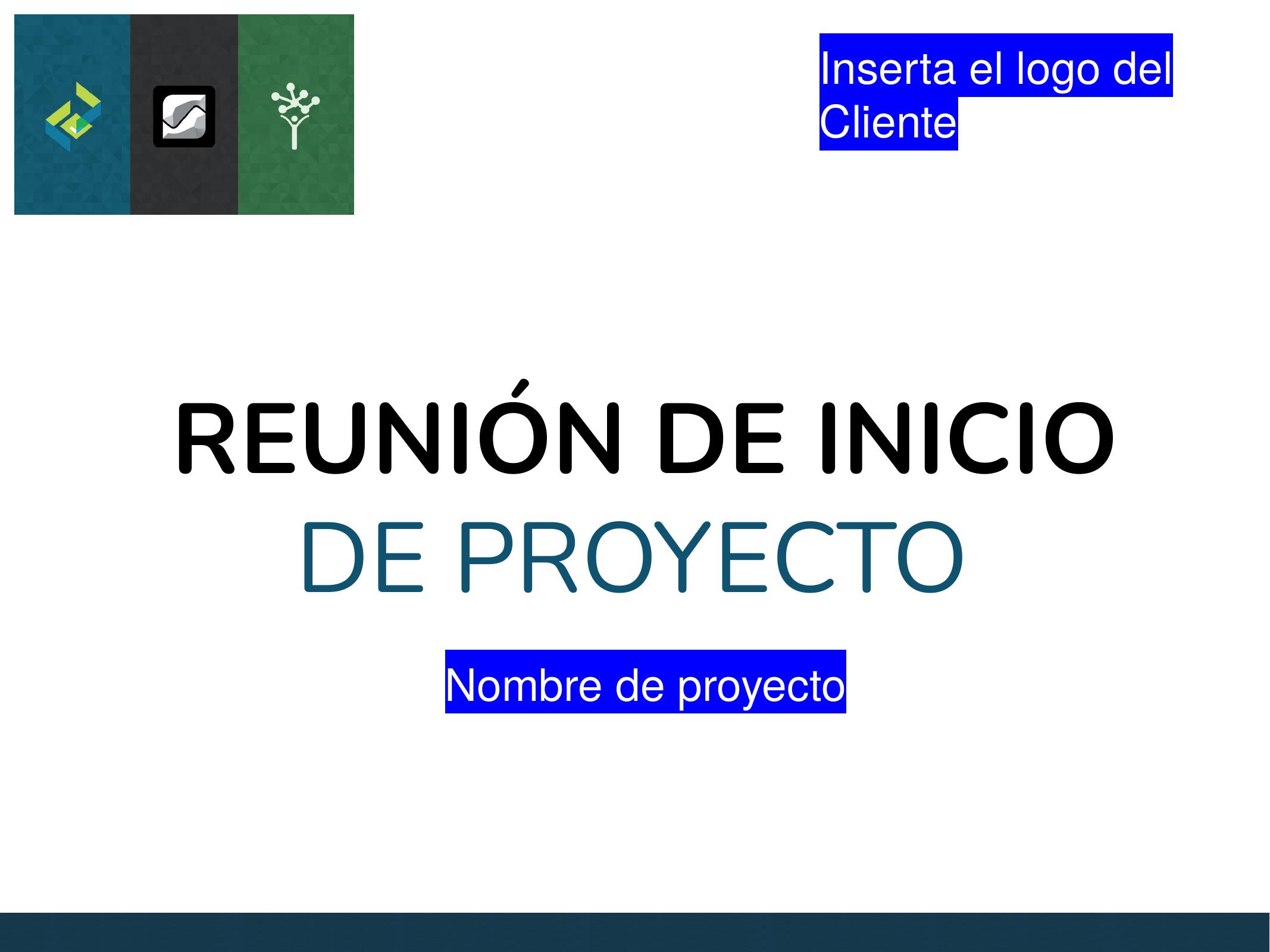

REUNIÓN DE INICIO
DE PROYECTO

Nombre de proyecto